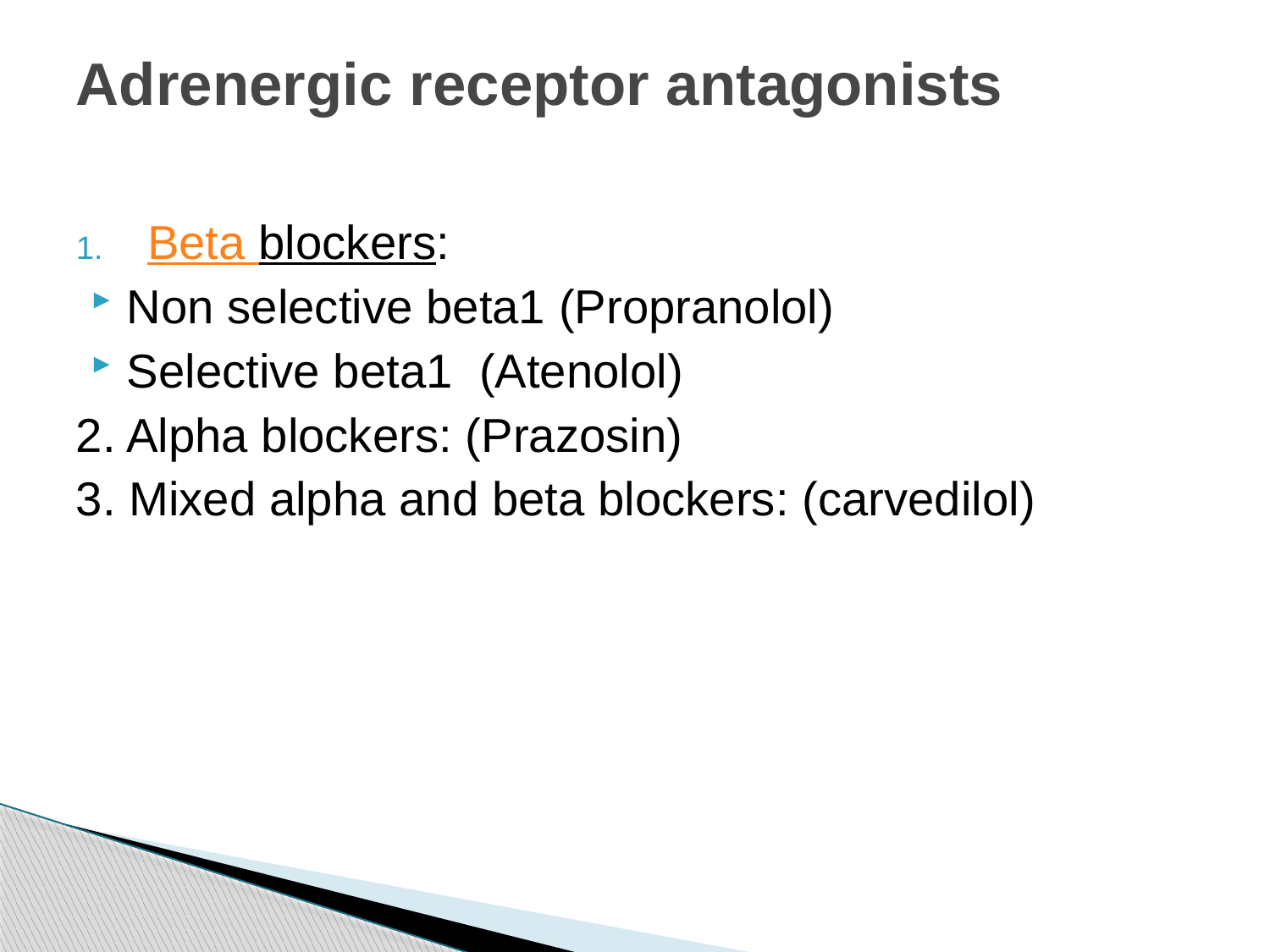

# Adrenergic receptor antagonists
Beta blockers:
Non selective beta1 (Propranolol)
Selective beta1  (Atenolol)
2. Alpha blockers: (Prazosin)
3. Mixed alpha and beta blockers: (carvedilol)